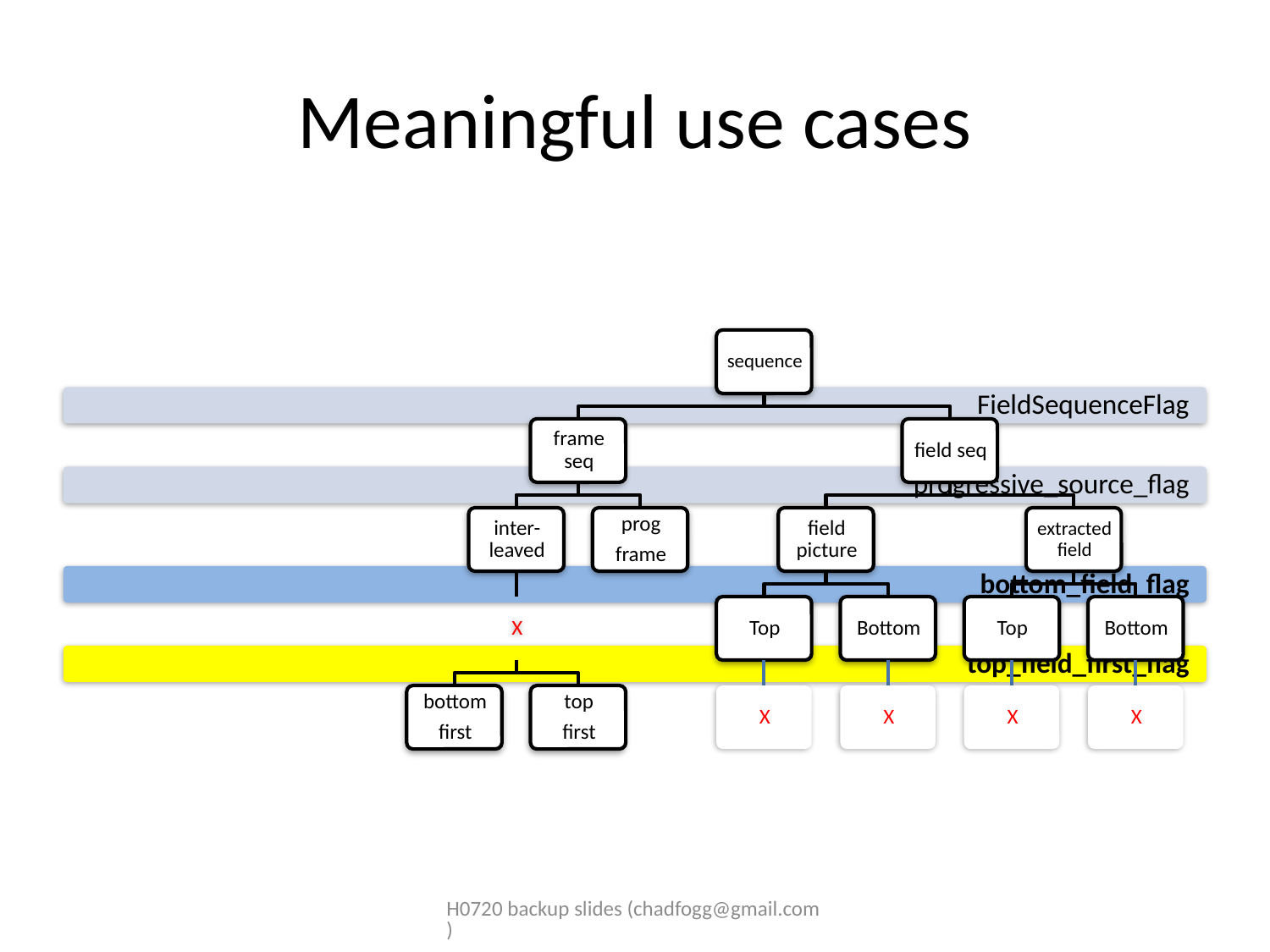

# Meaningful use cases
top_field_first_flag
bottom_field_flag
progressive_source_flag
FieldSequenceFlag
sequence
frame seq
inter-leaved
X
bottom
first
top
first
prog
frame
field seq
field picture
Top
X
Bottom
X
extracted field
Top
X
Bottom
X
H0720 backup slides (chadfogg@gmail.com)